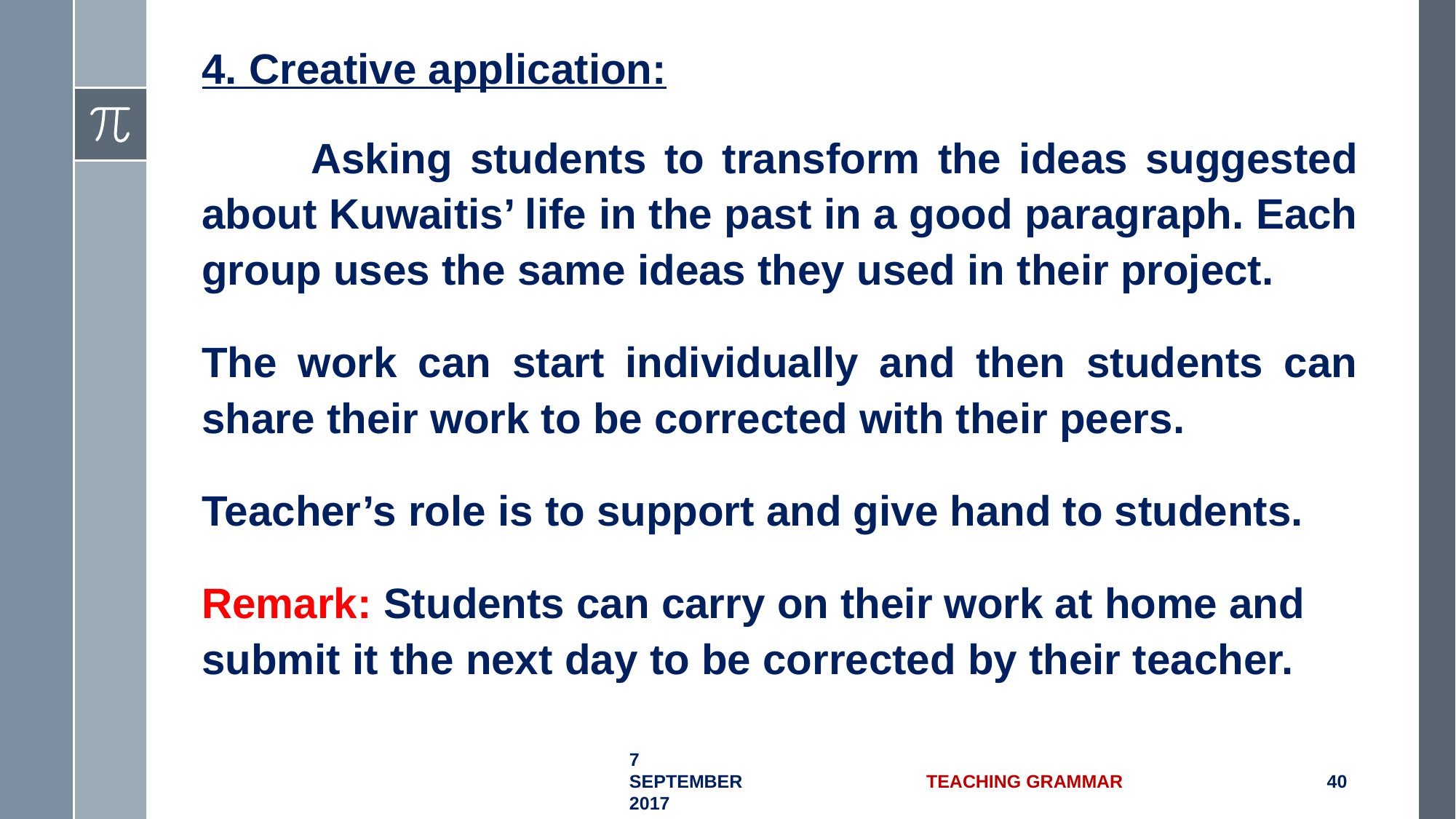

4. Creative application:
	Asking students to transform the ideas suggested about Kuwaitis’ life in the past in a good paragraph. Each group uses the same ideas they used in their project.
The work can start individually and then students can share their work to be corrected with their peers.
Teacher’s role is to support and give hand to students.
Remark: Students can carry on their work at home and submit it the next day to be corrected by their teacher.
7 September 2017
Teaching Grammar
40